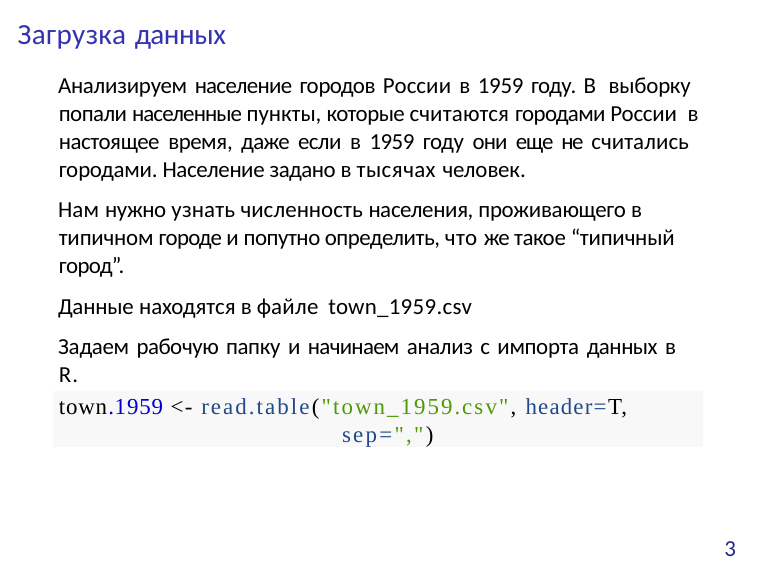

# Загрузка данных
Анализируем население городов России в 1959 году. В выборку  попали населенные пункты, которые считаются городами России  в настоящее время, даже если в 1959 году они еще не считались  городами. Население задано в тысячах человек.
Нам нужно узнать численность населения, проживающего в  типичном городе и попутно определить, что же такое “типичный  город”.
Данные находятся в файле town_1959.csv
Задаем рабочую папку и начинаем анализ с импорта данных в R.
town.1959 <- read.table("town_1959.csv", header=T,
sep=",")
3